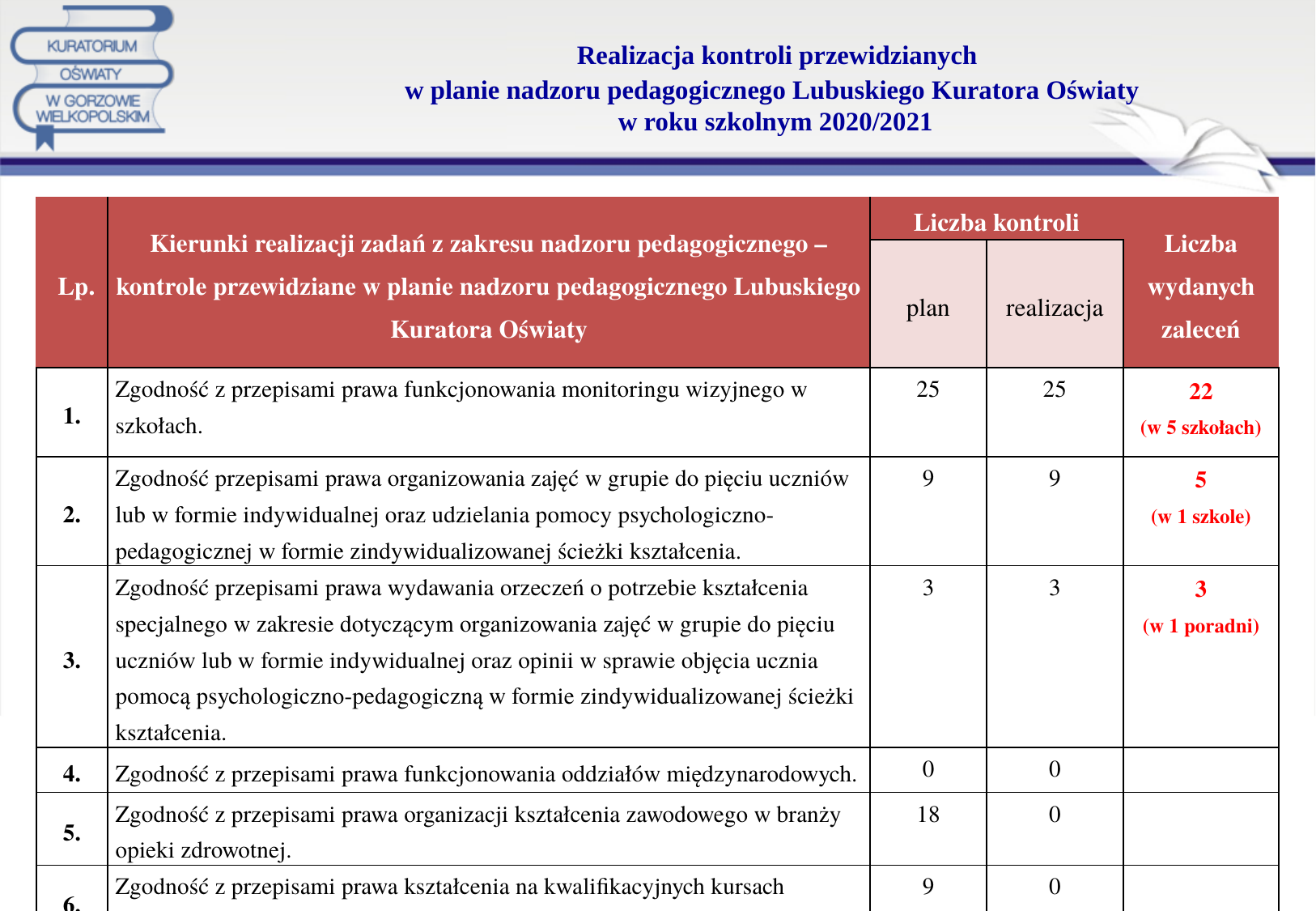

# Realizacja kontroli przewidzianych w planie nadzoru pedagogicznego Lubuskiego Kuratora Oświaty w roku szkolnym 2020/2021
| Lp. | Kierunki realizacji zadań z zakresu nadzoru pedagogicznego – kontrole przewidziane w planie nadzoru pedagogicznego Lubuskiego Kuratora Oświaty | Liczba kontroli |  | Liczba wydanych zaleceń |
| --- | --- | --- | --- | --- |
|  |  | plan | realizacja |  |
| 1. | Zgodność z przepisami prawa funkcjonowania monitoringu wizyjnego w szkołach. | 25 | 25 | 22 (w 5 szkołach) |
| 2. | Zgodność przepisami prawa organizowania zajęć w grupie do pięciu uczniów lub w formie indywidualnej oraz udzielania pomocy psychologiczno-pedagogicznej w formie zindywidualizowanej ścieżki kształcenia. | 9 | 9 | 5 (w 1 szkole) |
| 3. | Zgodność przepisami prawa wydawania orzeczeń o potrzebie kształcenia specjalnego w zakresie dotyczącym organizowania zajęć w grupie do pięciu uczniów lub w formie indywidualnej oraz opinii w sprawie objęcia ucznia pomocą psychologiczno-pedagogiczną w formie zindywidualizowanej ścieżki kształcenia. | 3 | 3 | 3 (w 1 poradni) |
| 4. | Zgodność z przepisami prawa funkcjonowania oddziałów międzynarodowych. | 0 | 0 |  |
| 5. | Zgodność z przepisami prawa organizacji kształcenia zawodowego w branży opieki zdrowotnej. | 18 | 0 |  |
| 6. | Zgodność z przepisami prawa kształcenia na kwalifikacyjnych kursach zawodowych i kursach umiejętności zawodowych. | 9 | 0 |  |
| RAZEM: |  | 64 | 37 | 30 |